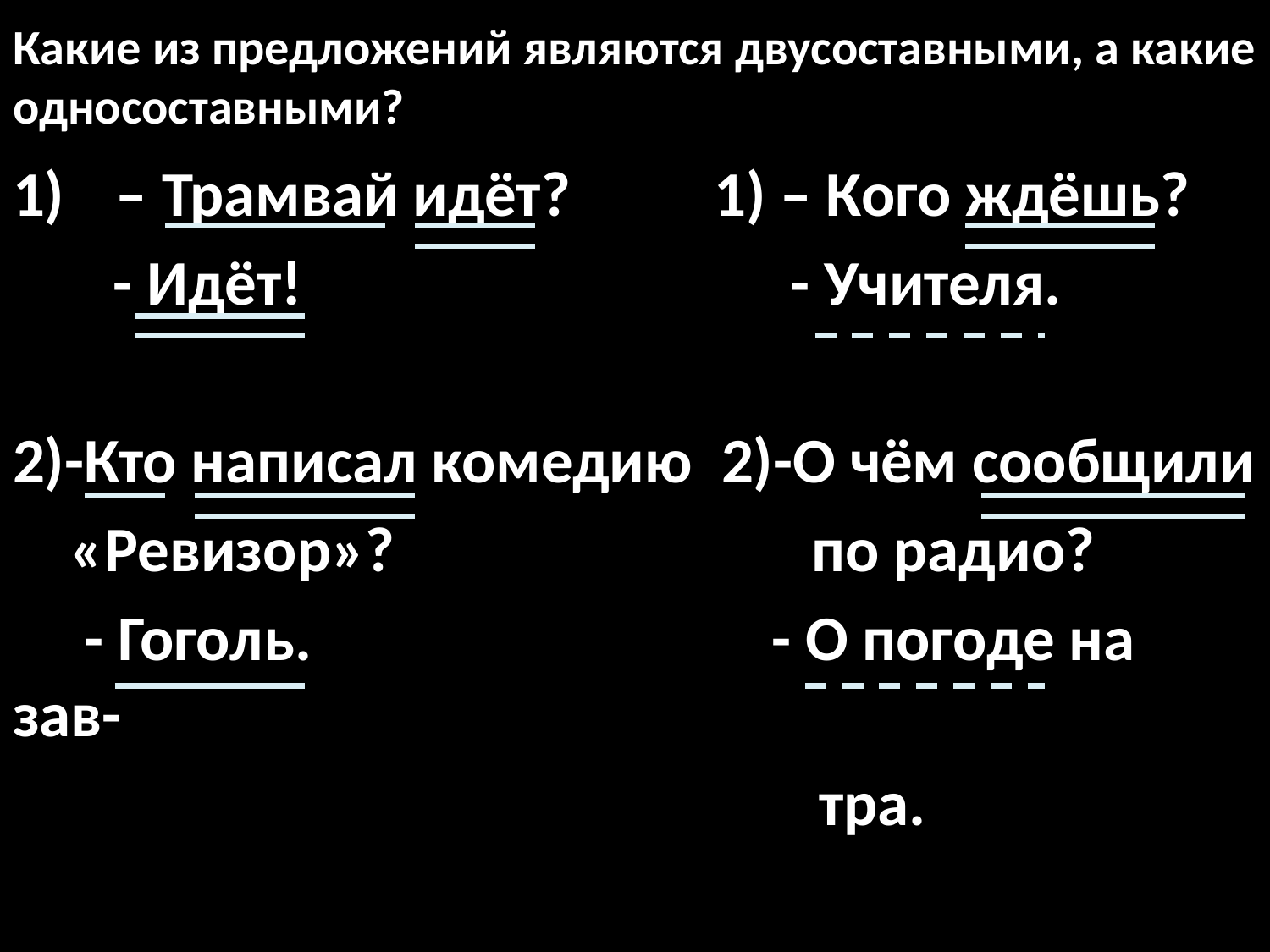

# Какие из предложений являются двусоставными, а какие односоставными?
– Трамвай идёт?          1) – Кого ждёшь?
       - Идёт!                                  - Учителя.

2)-Кто написал комедию  2)-О чём сообщили
    «Ревизор»?                             по радио?
     - Гоголь.                                - О погоде на зав-
                                                        тра.